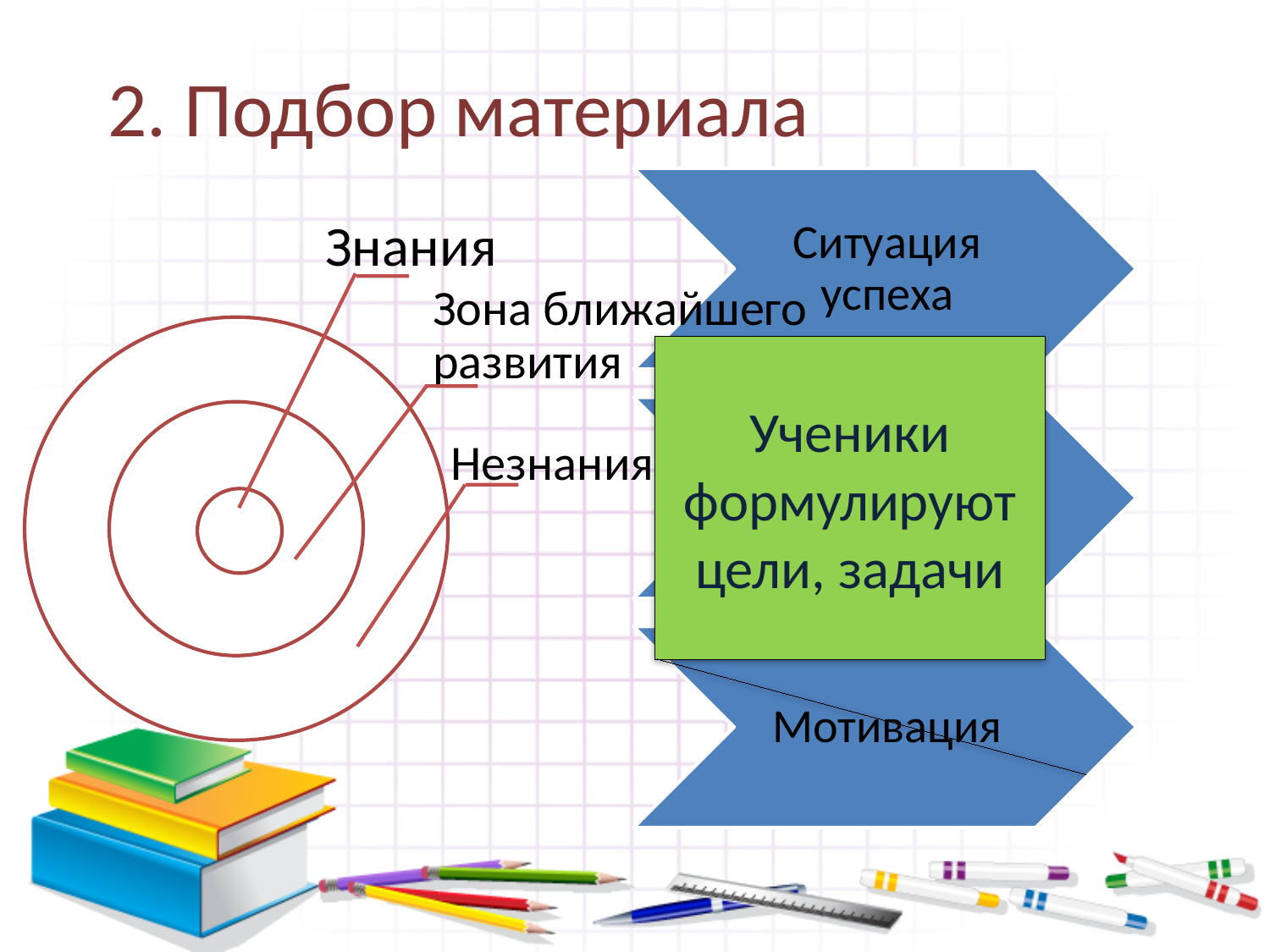

# 2. Подбор материала
Ситуация успеха
Разрыв между Знаниями и незнаниями
Мотивация
Знания
Зона ближайшего развития
Незнания
Ученики формулируют цели, задачи